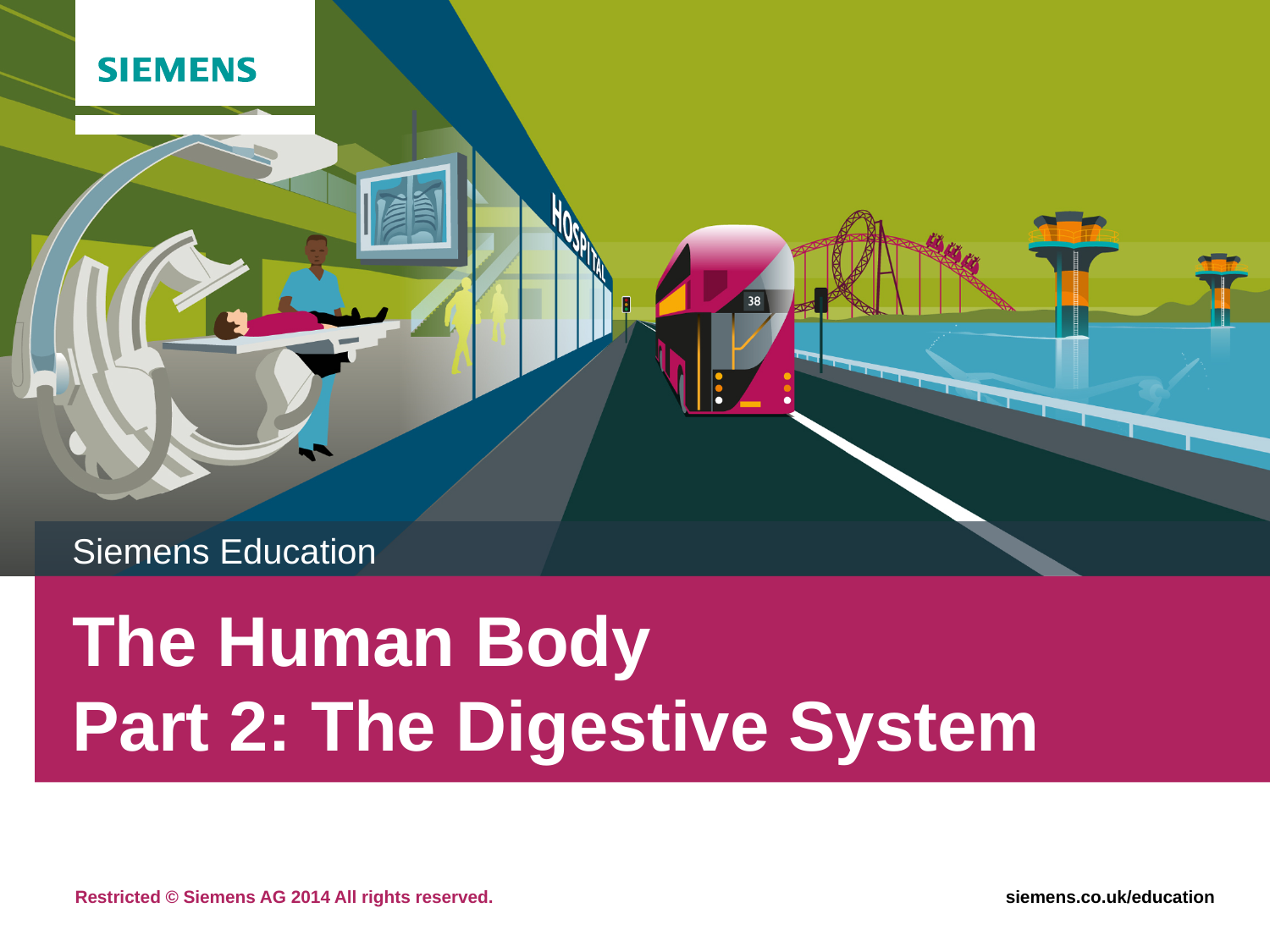

Siemens Education
# The Human Body Part 2: The Digestive System